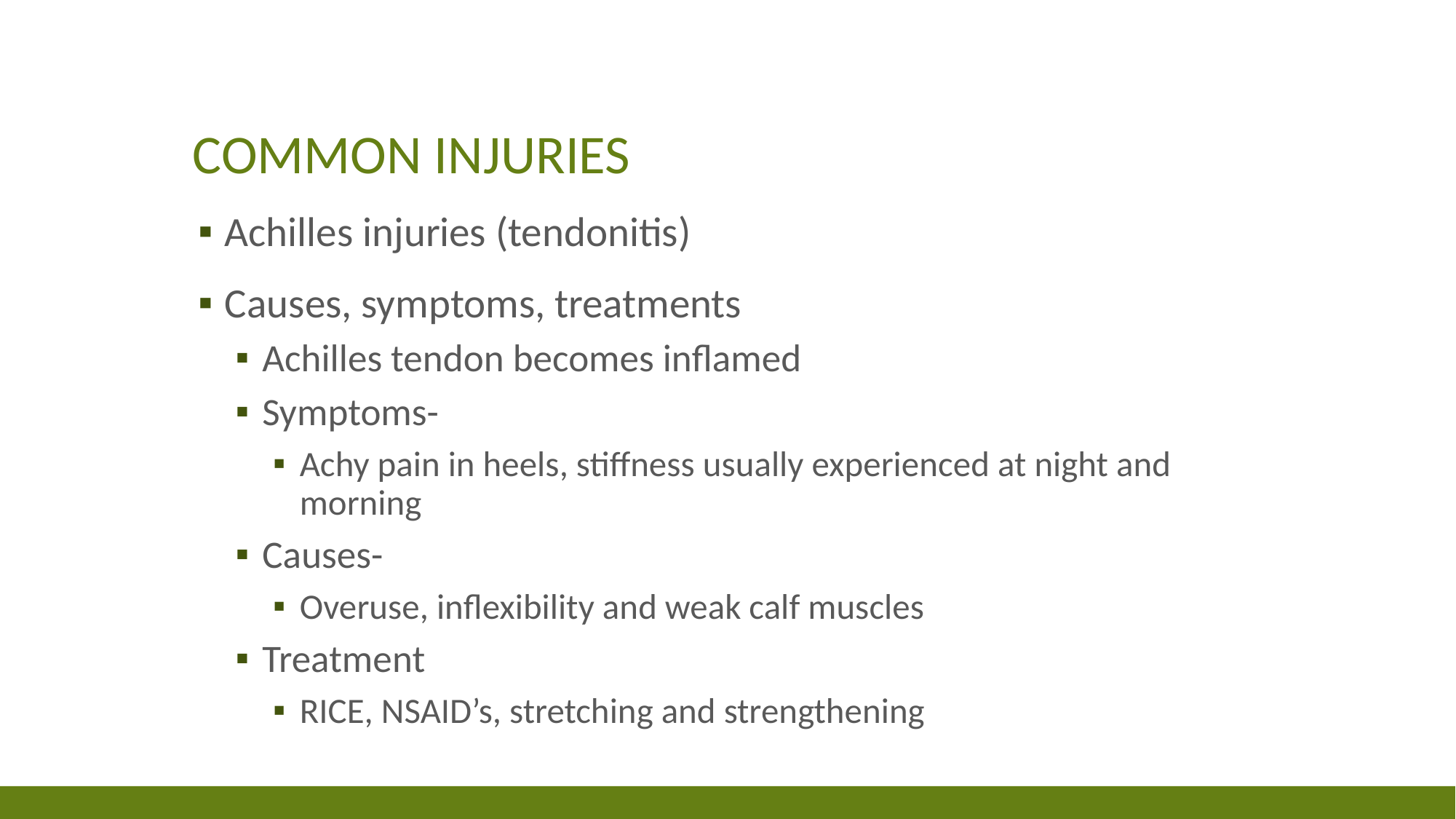

# Common Injuries
Achilles injuries (tendonitis)
Causes, symptoms, treatments
Achilles tendon becomes inflamed
Symptoms-
Achy pain in heels, stiffness usually experienced at night and morning
Causes-
Overuse, inflexibility and weak calf muscles
Treatment
RICE, NSAID’s, stretching and strengthening